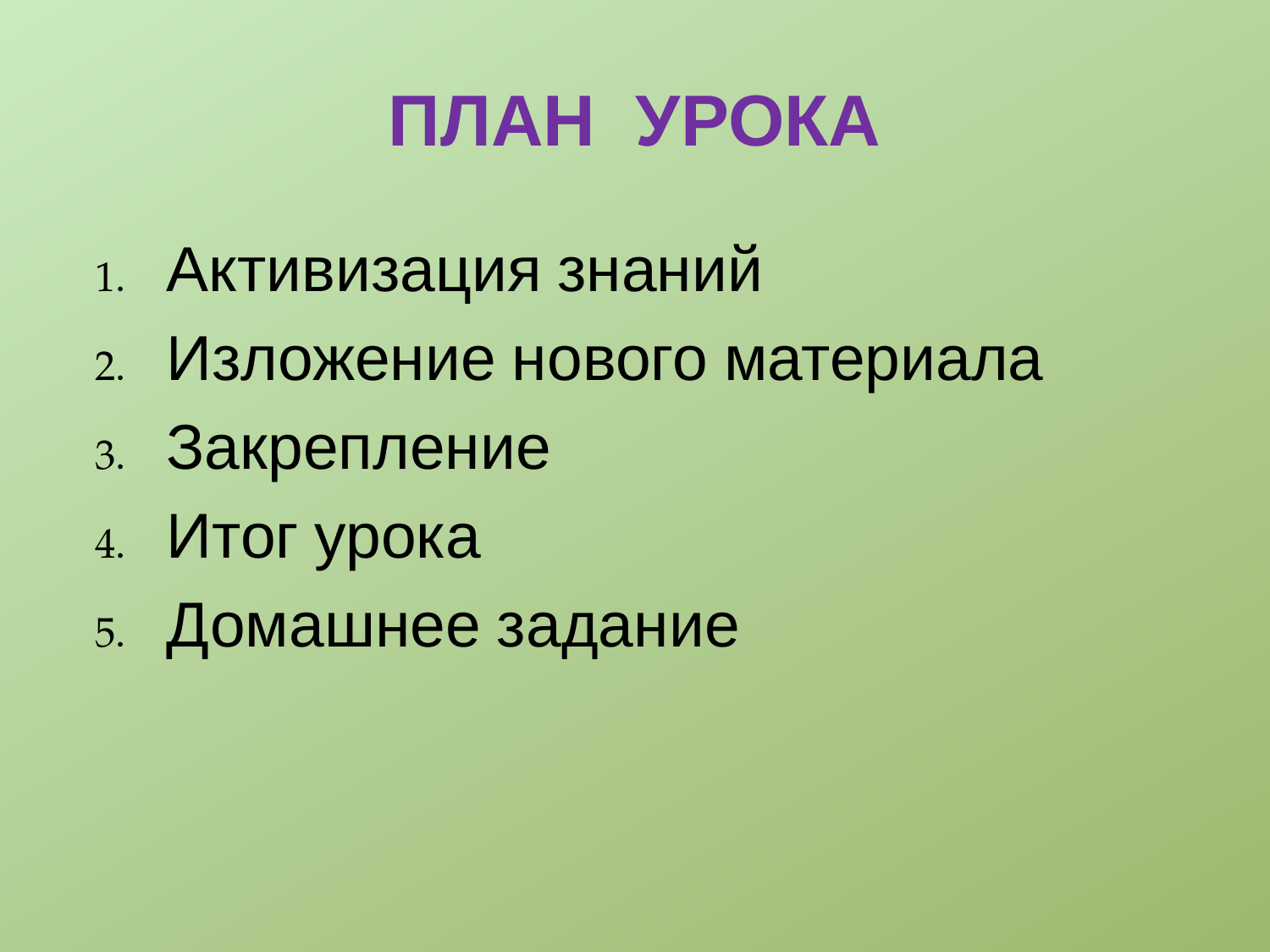

# ПЛАН  УРОКА
Активизация знаний
Изложение нового материала
Закрепление
Итог урока
Домашнее задание